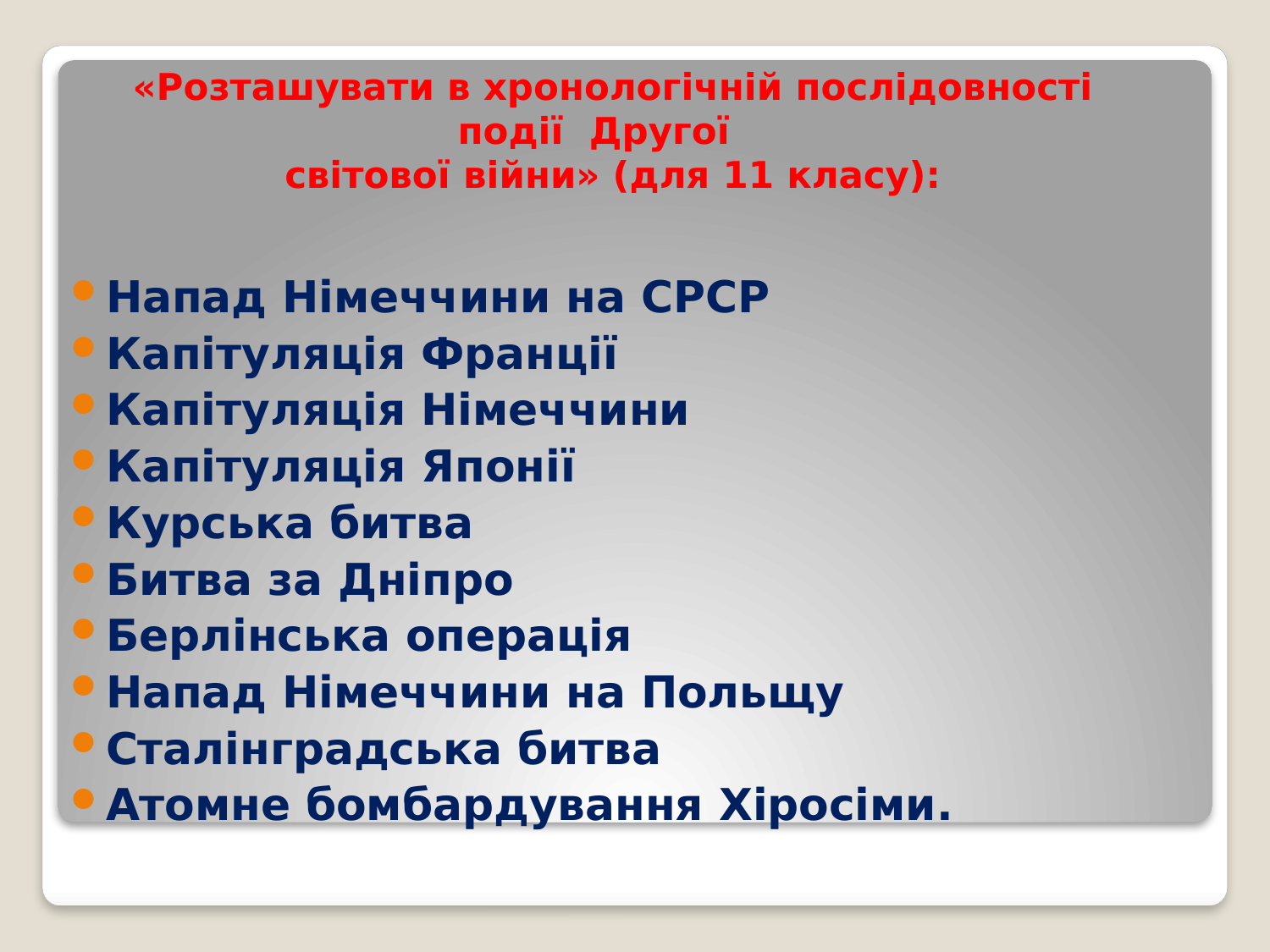

# «Розташувати в хронологічній послідовності події  Другої    світової війни» (для 11 класу):
Напад Німеччини на СРСР
Капітуляція Франції
Капітуляція Німеччини
Капітуляція Японії
Курська битва
Битва за Дніпро
Берлінська операція
Напад Німеччини на Польщу
Сталінградська битва
Атомне бомбардування Хіросіми.